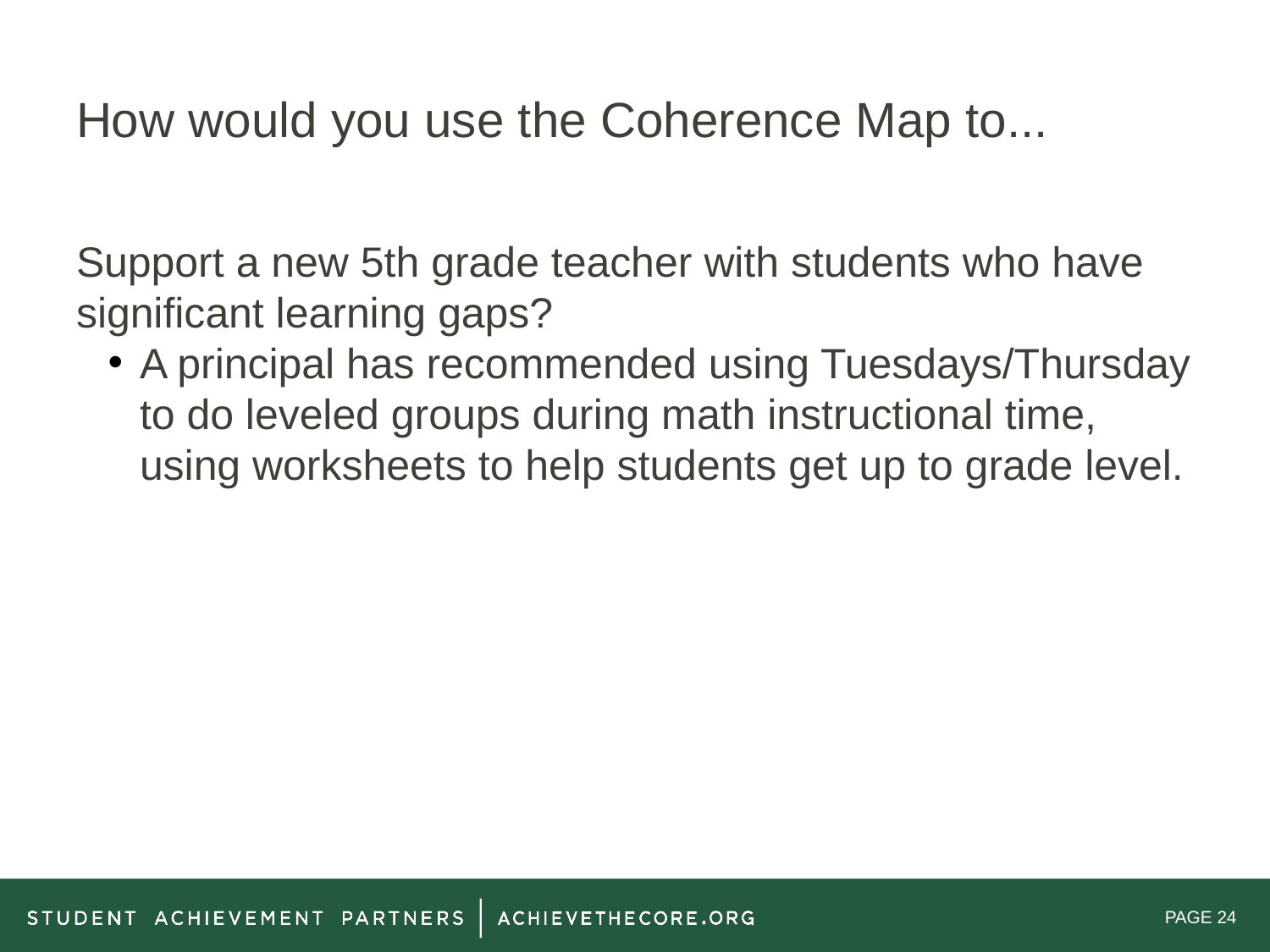

# How would you use the Coherence Map to...
Support a new 5th grade teacher with students who have significant learning gaps?
A principal has recommended using Tuesdays/Thursday to do leveled groups during math instructional time, using worksheets to help students get up to grade level.